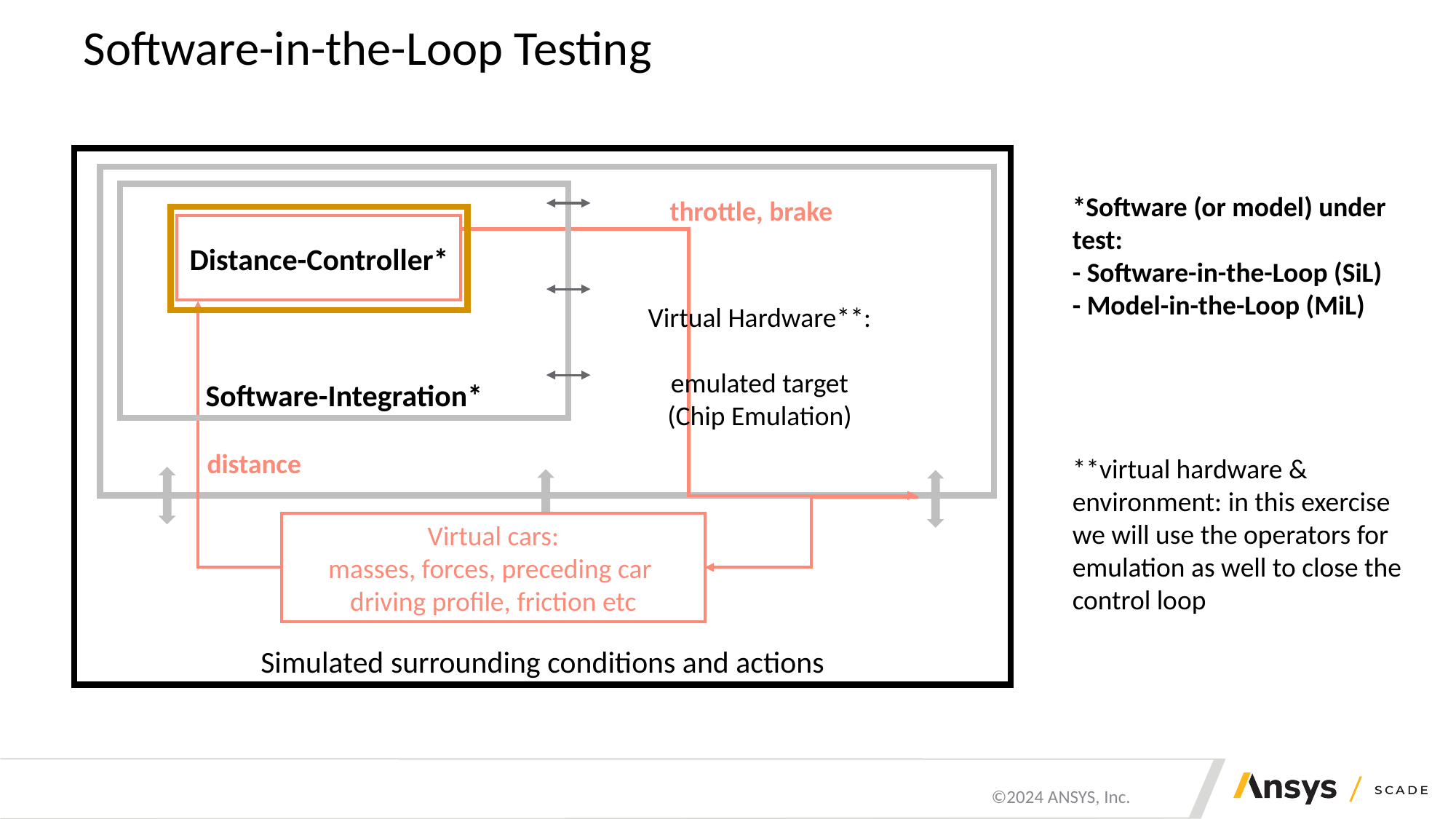

# Software-in-the-Loop Testing
Simulated surrounding conditions and actions

*Software (or model) under test:
- Software-in-the-Loop (SiL)
- Model-in-the-Loop (MiL)

**virtual hardware & environment: in this exercise we will use the operators for emulation as well to close the control loop
Software-Integration*
throttle, brake

distance
Virtual cars:
masses, forces, preceding car
driving profile, friction etc
Distance-Controller*
Virtual Hardware**:

emulated target
(Chip Emulation)